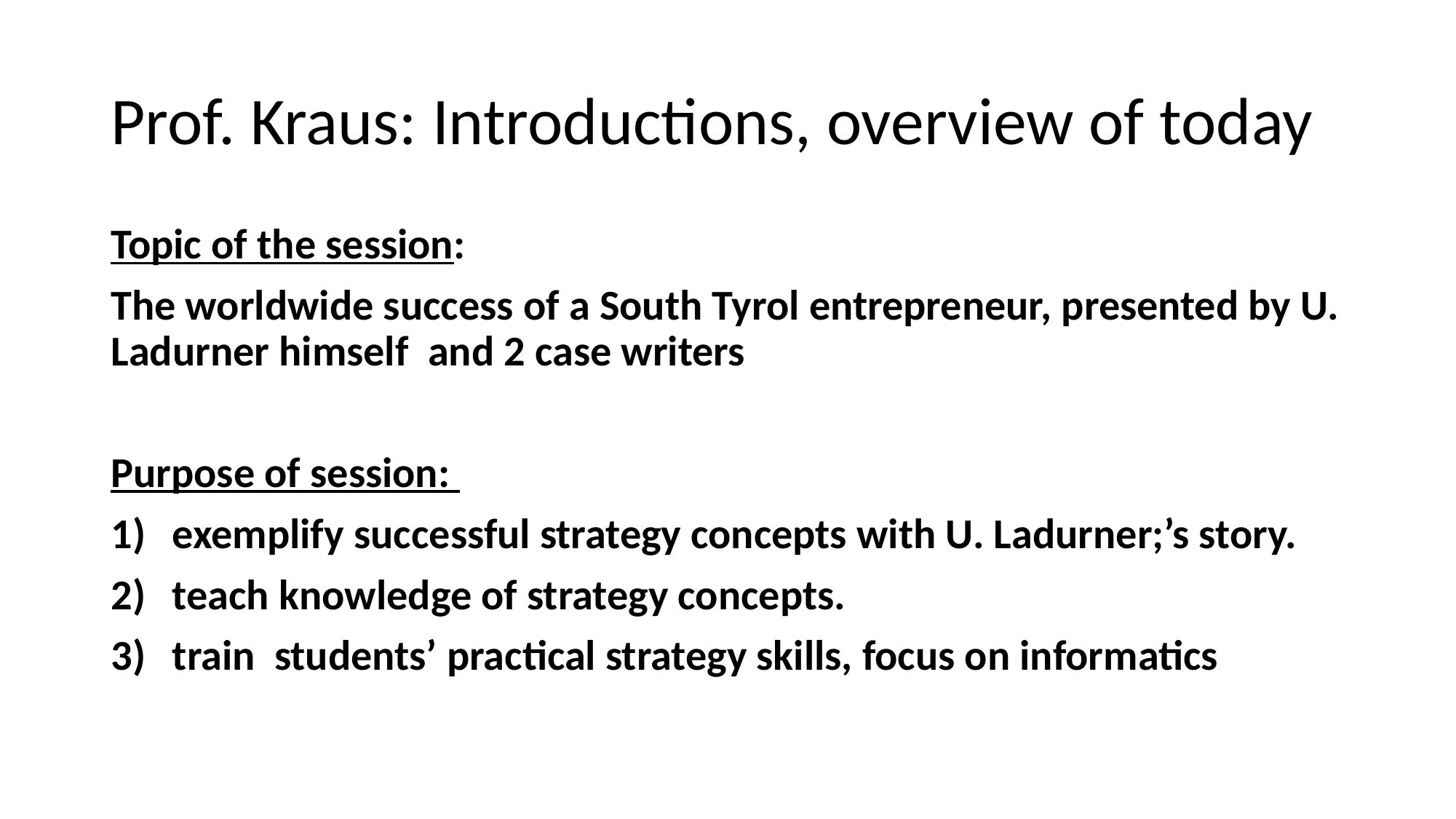

# Prof. Kraus: Introductions, overview of today
Topic of the session:
The worldwide success of a South Tyrol entrepreneur, presented by U. Ladurner himself  and 2 case writers

Purpose of session:
exemplify successful strategy concepts with U. Ladurner;’s story.
teach knowledge of strategy concepts.
train  students’ practical strategy skills, focus on informatics